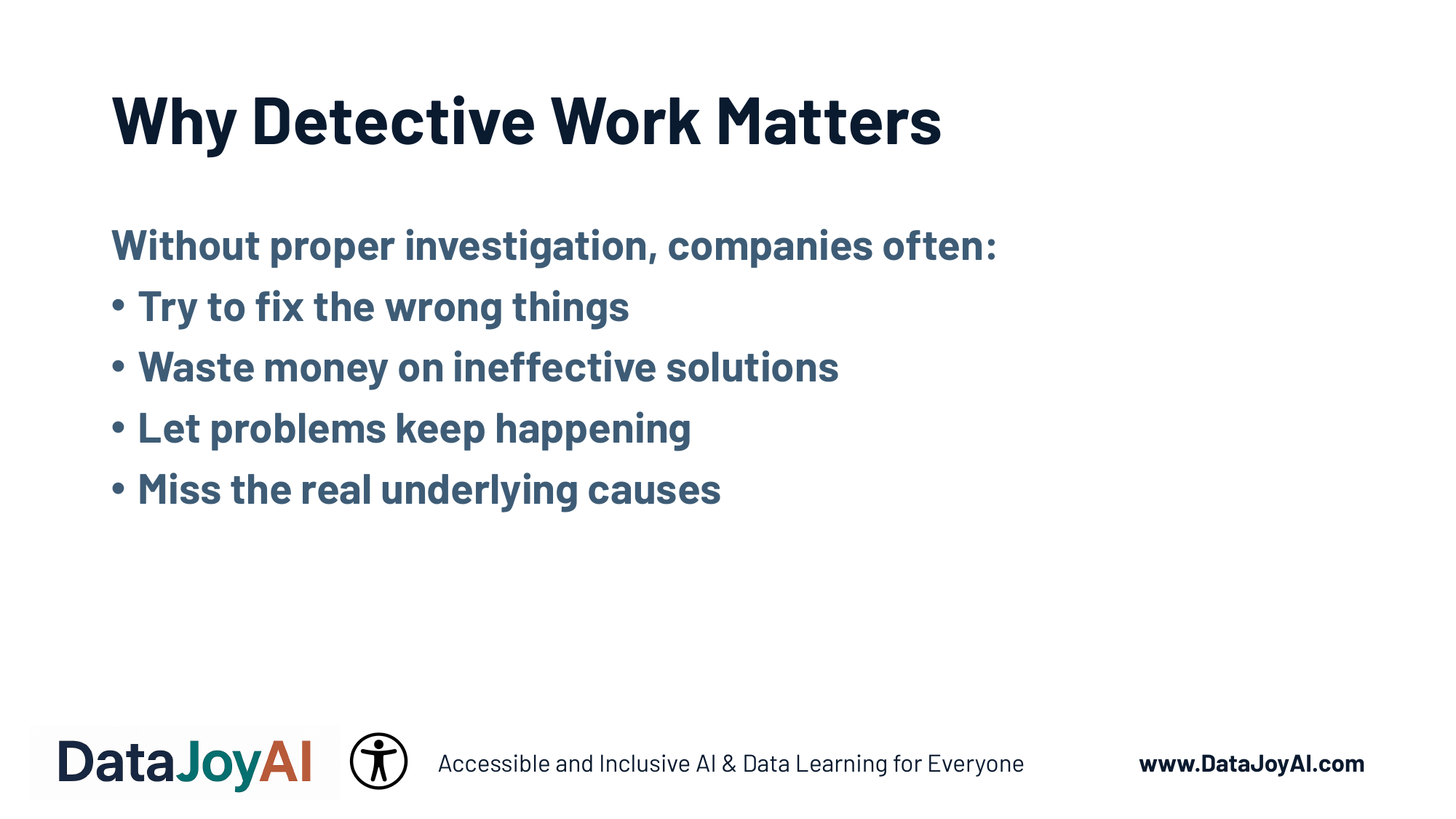

# Why Detective Work Matters
Without proper investigation, companies often:
Try to fix the wrong things
Waste money on ineffective solutions
Let problems keep happening
Miss the real underlying causes